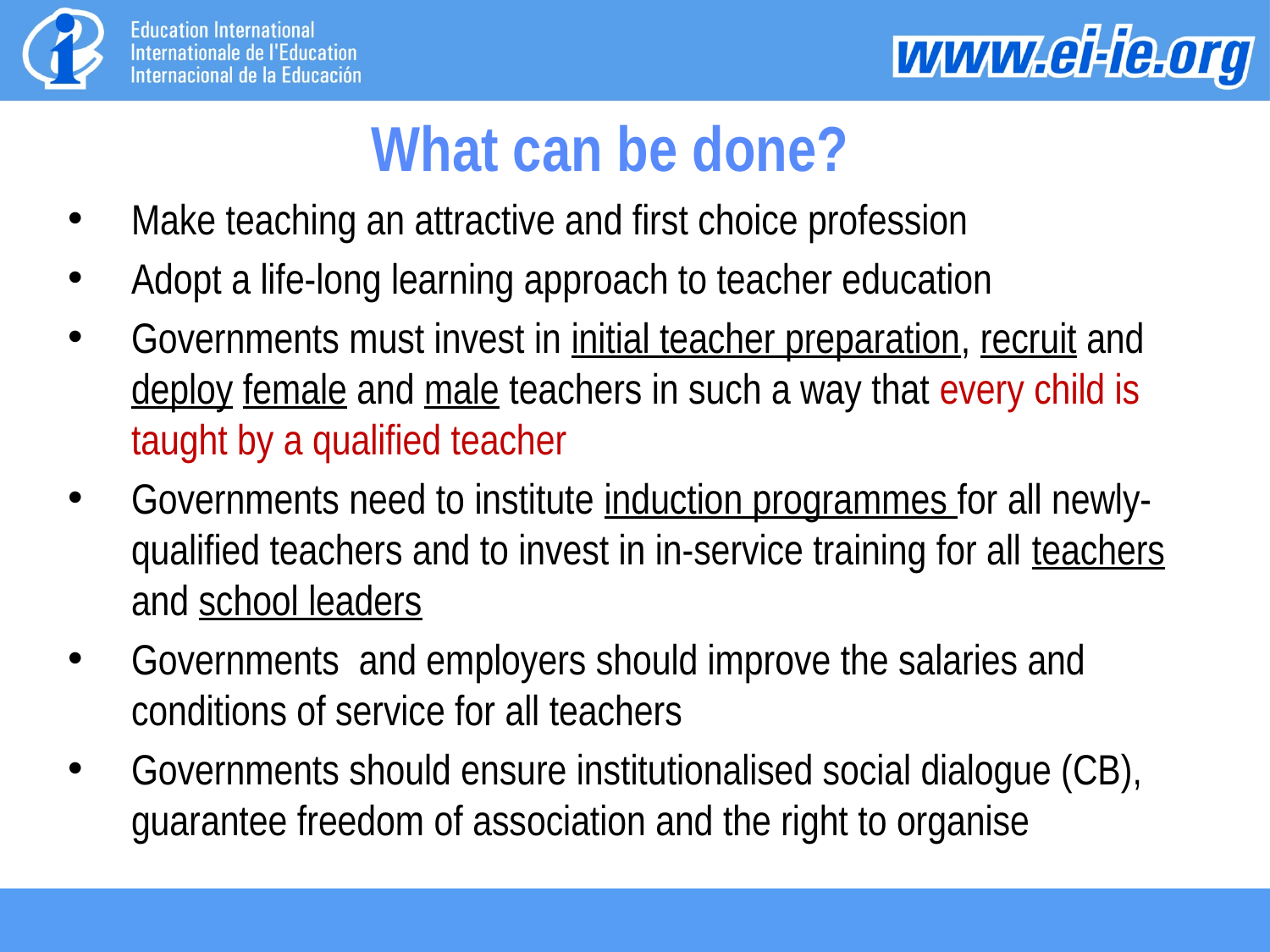

# What can be done?
Make teaching an attractive and first choice profession
Adopt a life-long learning approach to teacher education
Governments must invest in initial teacher preparation, recruit and deploy female and male teachers in such a way that every child is taught by a qualified teacher
Governments need to institute induction programmes for all newly-qualified teachers and to invest in in-service training for all teachers and school leaders
Governments  and employers should improve the salaries and conditions of service for all teachers
Governments should ensure institutionalised social dialogue (CB), guarantee freedom of association and the right to organise